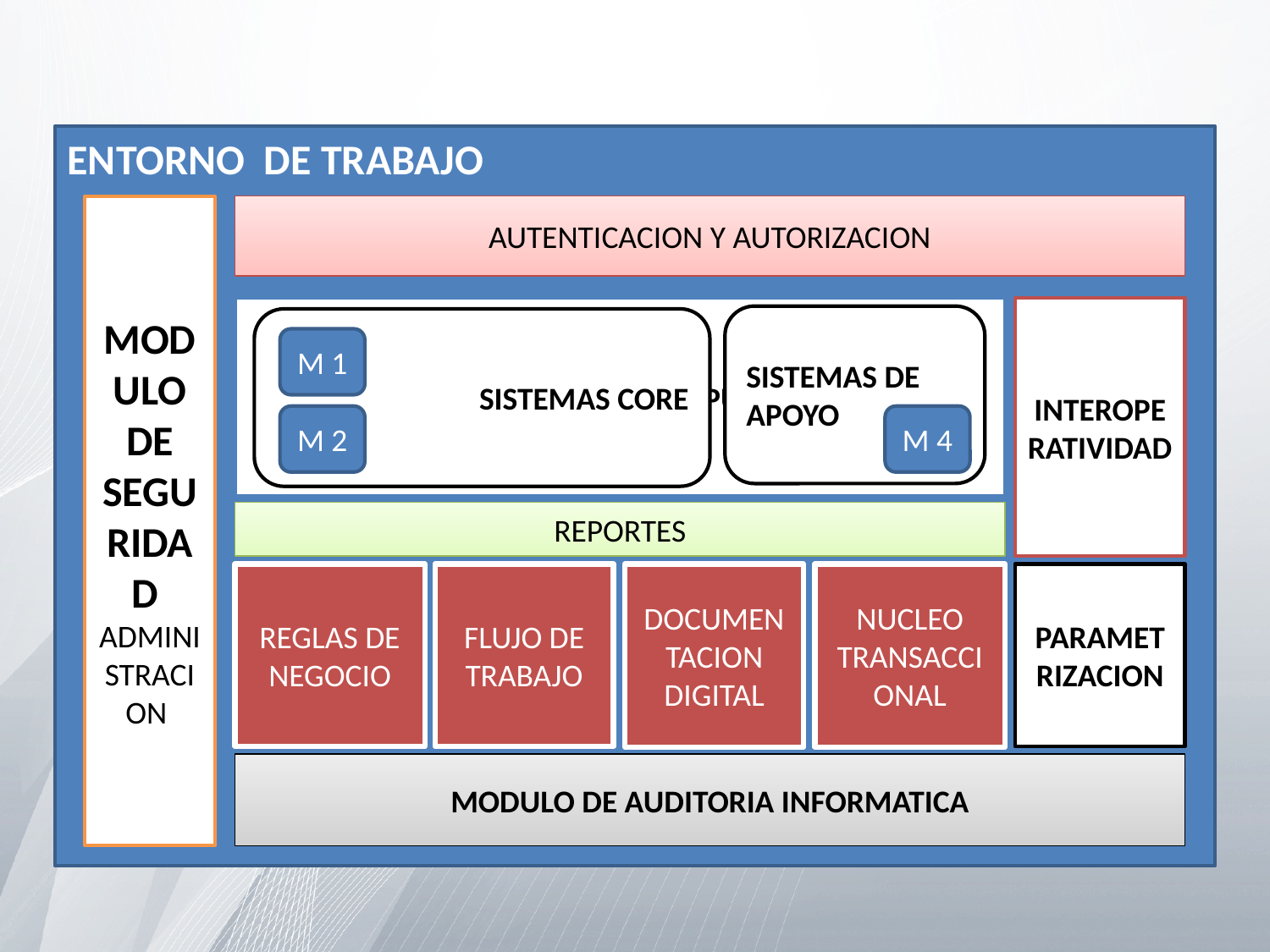

ENTORNO  DE TRABAJO
MODULO DE SEGURIDAD
ADMINISTRACION
AUTENTICACION Y AUTORIZACION
MARCO DE DESPLIEGUE O PUBLICACION
INTEROPERATIVIDAD
SISTEMAS DE APOYO
SISTEMAS CORE
M 1
M 2
M 4
REPORTES
REGLAS DE NEGOCIO
FLUJO DE TRABAJO
DOCUMENTACION DIGITAL
NUCLEO TRANSACCIONAL
PARAMETRIZACION
MODULO DE AUDITORIA INFORMATICA